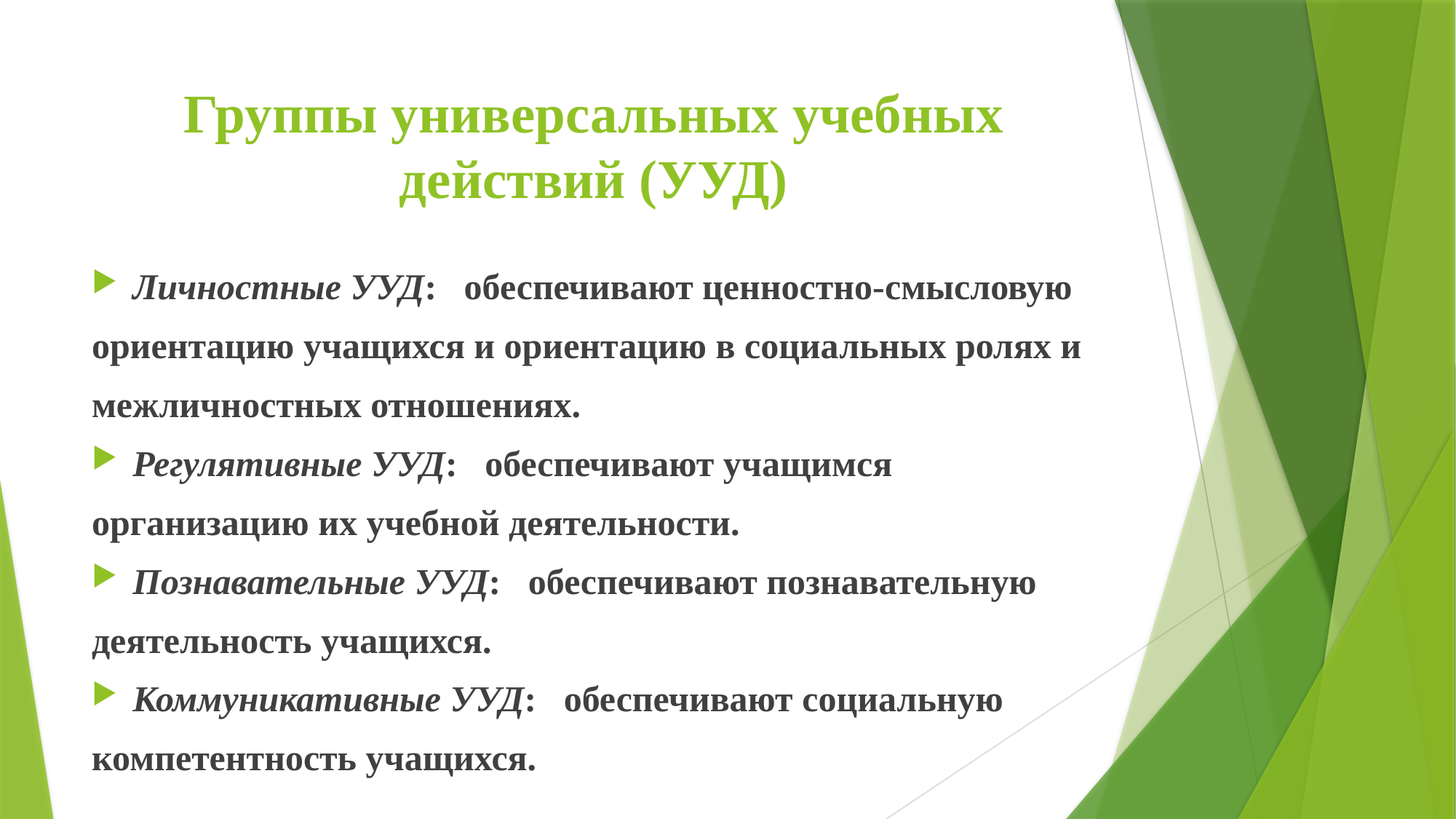

# Группы универсальных учебных действий (УУД)
Личностные УУД:   обеспечивают ценностно-смысловую
ориентацию учащихся и ориентацию в социальных ролях и
межличностных отношениях.
Регулятивные УУД:   обеспечивают учащимся
организацию их учебной деятельности.
Познавательные УУД:   обеспечивают познавательную
деятельность учащихся.
Коммуникативные УУД:   обеспечивают социальную
компетентность учащихся.